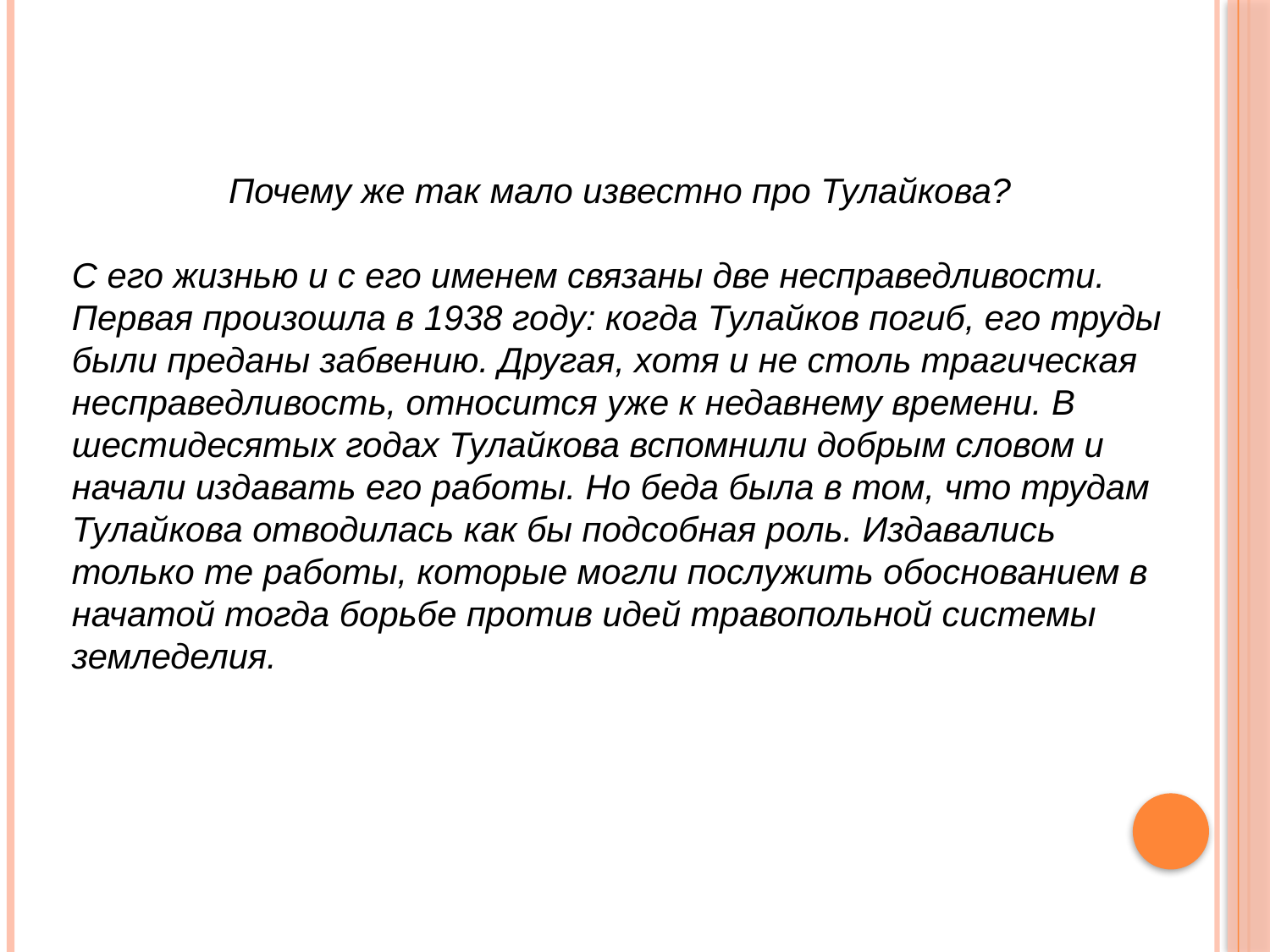

Почему же так мало известно про Тулайкова?

С его жизнью и с его именем связаны две несправедливости. Первая произошла в 1938 году: когда Тулайков погиб, его труды были преданы забвению. Другая, хотя и не столь трагическая несправедливость, относится уже к недавнему времени. В шестидесятых годах Тулайкова вспомнили добрым словом и начали издавать его работы. Но беда была в том, что трудам Тулайкова отводилась как бы подсобная роль. Издавались только те работы, которые могли послужить обоснованием в начатой тогда борьбе против идей травопольной системы земледелия.